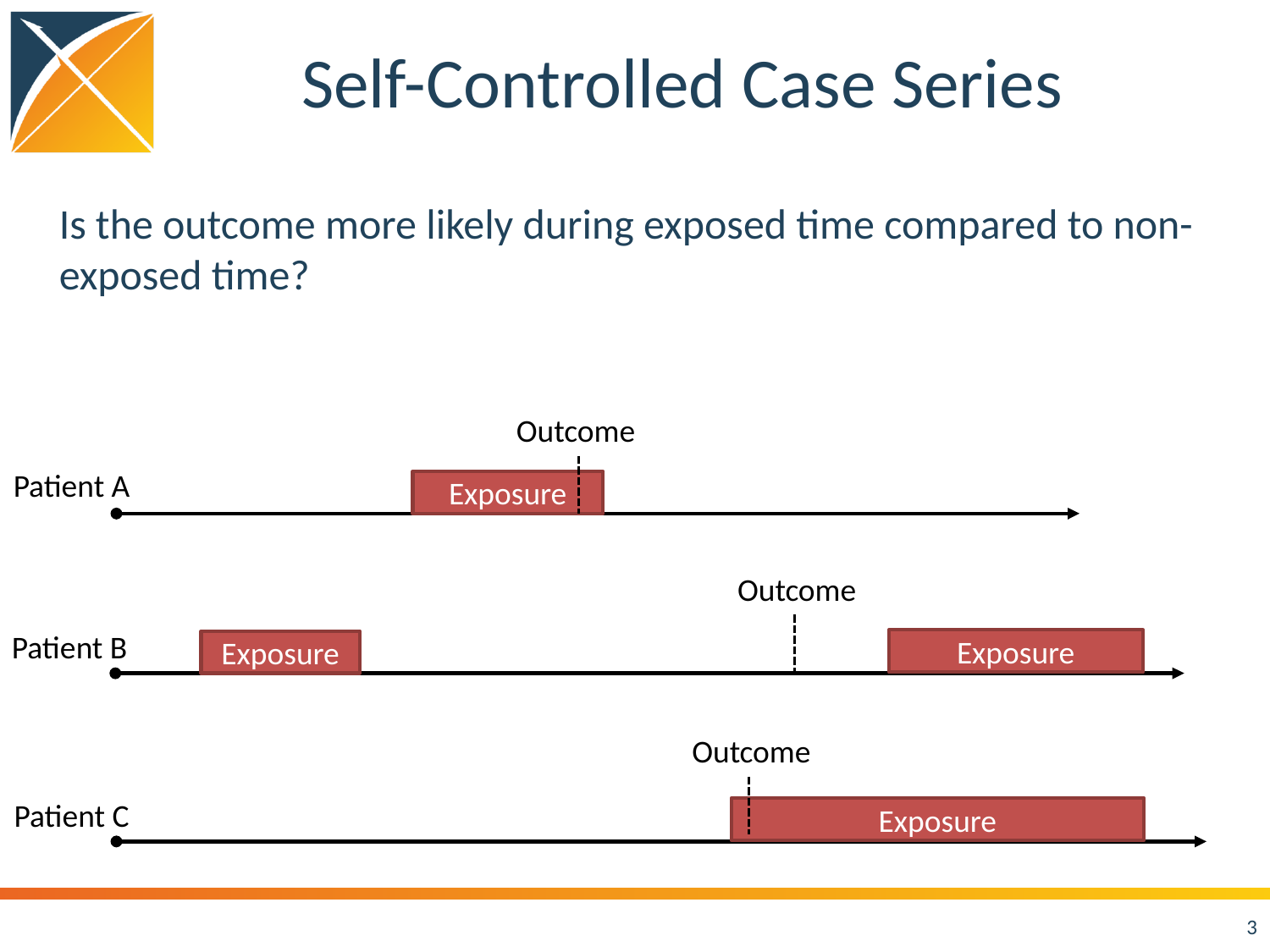

# Self-Controlled Case Series
Is the outcome more likely during exposed time compared to non-exposed time?
Outcome
Patient A
Exposure
Outcome
Patient B
Exposure
Exposure
Outcome
Patient C
Exposure
3